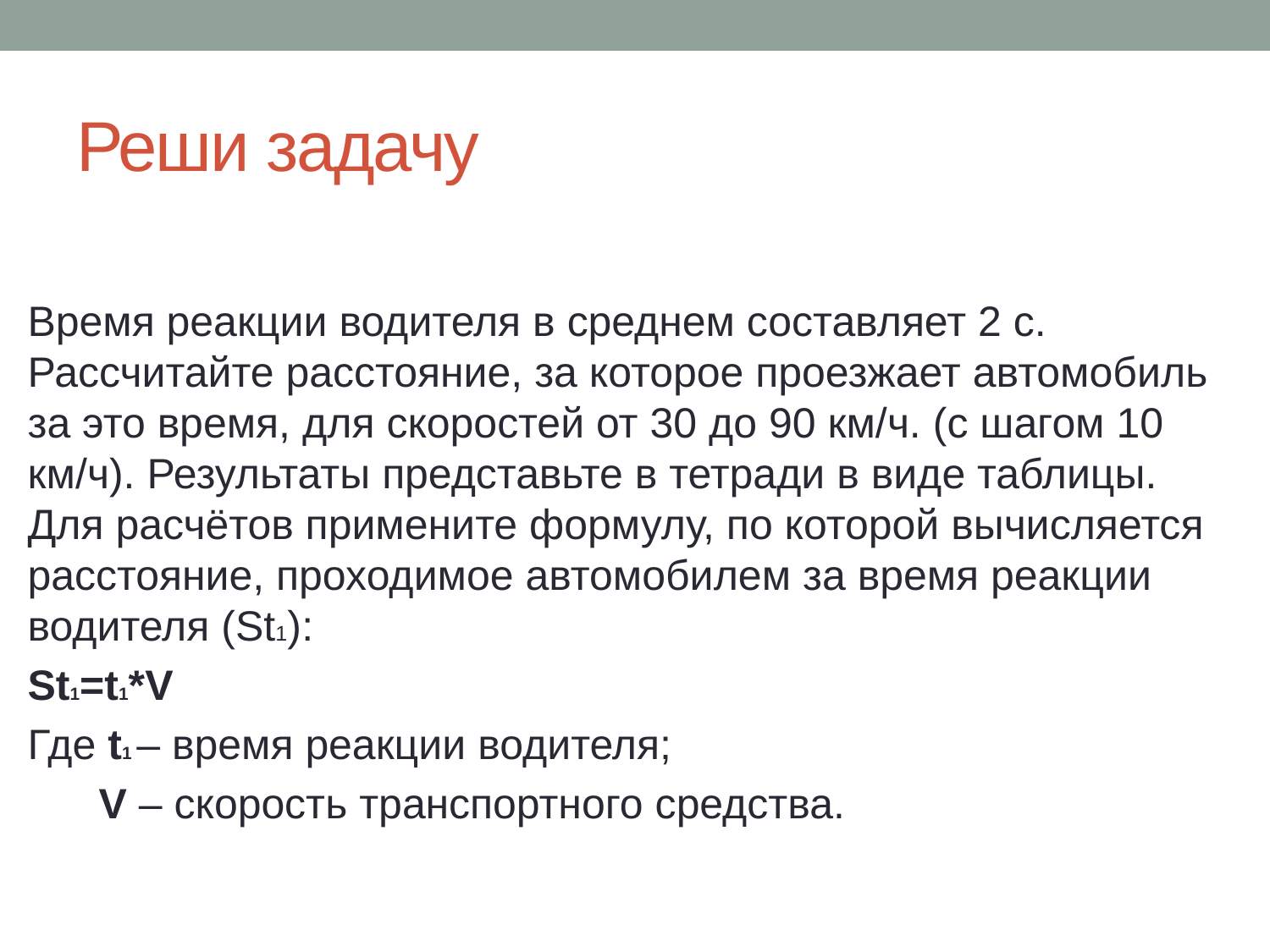

# Реши задачу
Время реакции водителя в среднем составляет 2 с. Рассчитайте расстояние, за которое проезжает автомобиль за это время, для скоростей от 30 до 90 км/ч. (с шагом 10 км/ч). Результаты представьте в тетради в виде таблицы. Для расчётов примените формулу, по которой вычисляется расстояние, проходимое автомобилем за время реакции водителя (St1):
St1=t1*V
Где t1 – время реакции водителя;
      V – скорость транспортного средства.